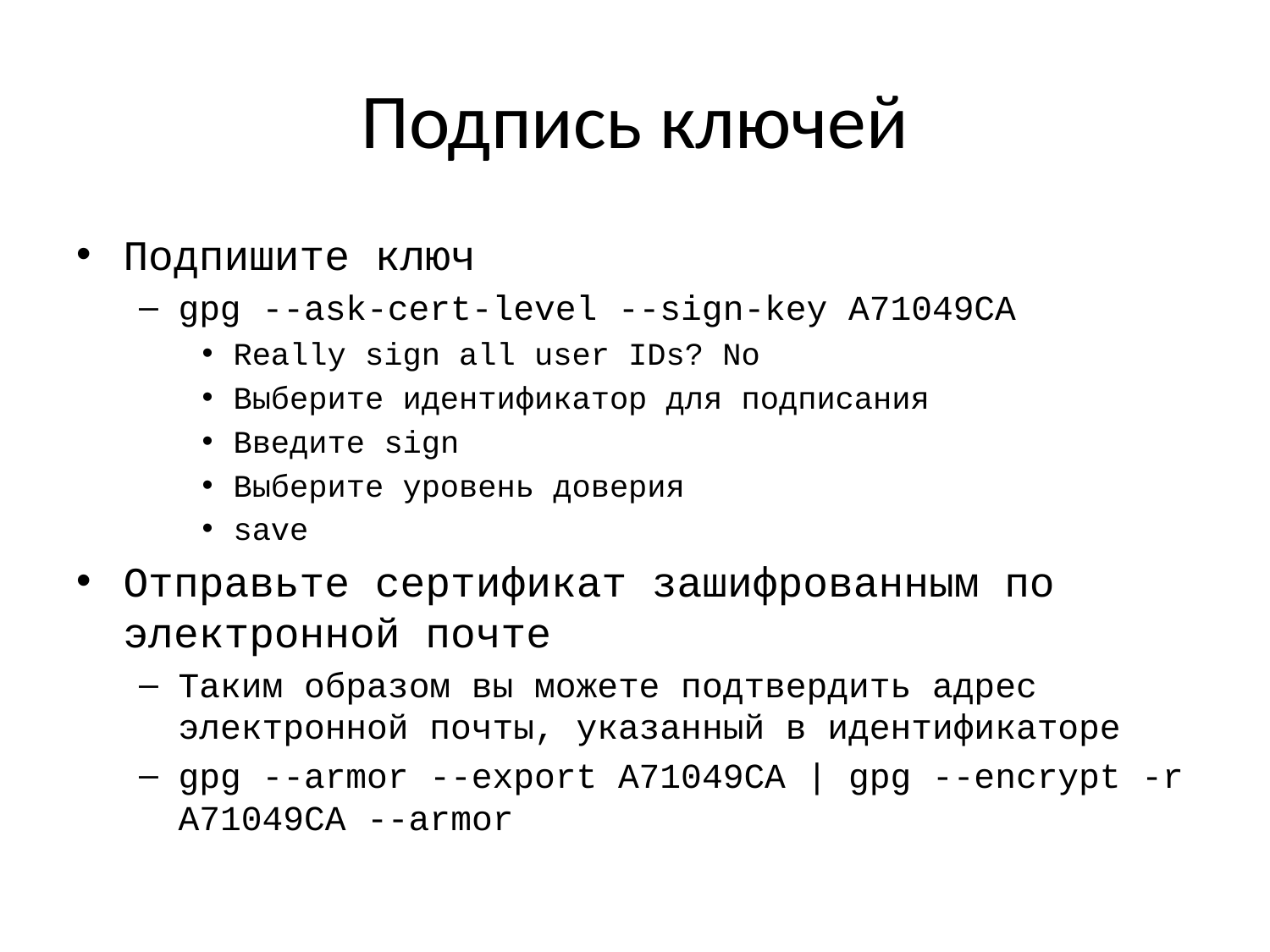

# Подпись ключей
Подпишите ключ
gpg --ask-cert-level --sign-key A71049CA
Really sign all user IDs? No
Выберите идентификатор для подписания
Введите sign
Выберите уровень доверия
save
Отправьте сертификат зашифрованным по электронной почте
Таким образом вы можете подтвердить адрес электронной почты, указанный в идентификаторе
gpg --armor --export A71049CA | gpg --encrypt -r A71049CA --armor